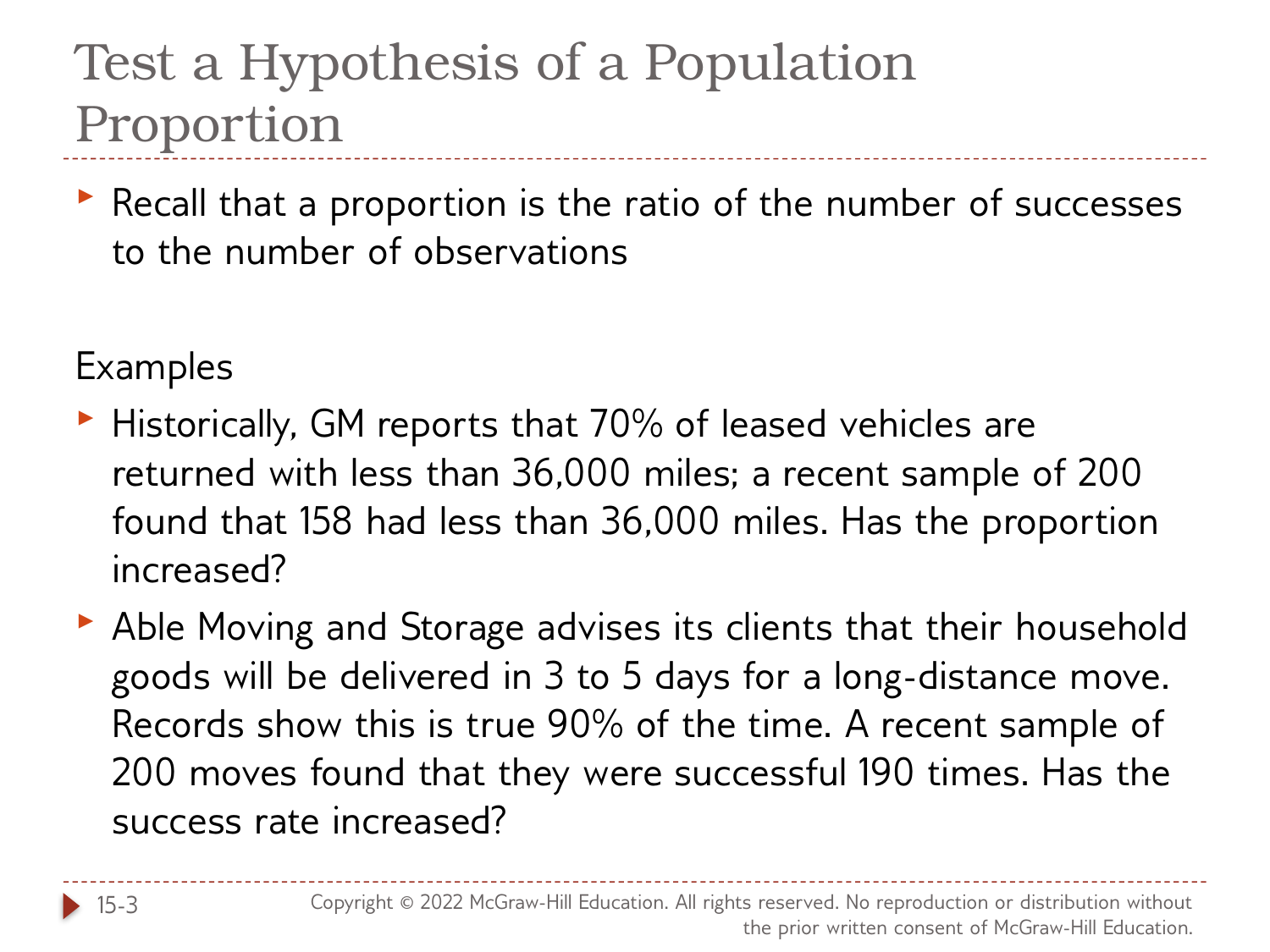

# Test a Hypothesis of a Population Proportion
Recall that a proportion is the ratio of the number of successes to the number of observations

Examples
Historically, GM reports that 70% of leased vehicles are returned with less than 36,000 miles; a recent sample of 200 found that 158 had less than 36,000 miles. Has the proportion increased?
Able Moving and Storage advises its clients that their household goods will be delivered in 3 to 5 days for a long-distance move. Records show this is true 90% of the time. A recent sample of 200 moves found that they were successful 190 times. Has the success rate increased?
15-3
Copyright © 2022 McGraw-Hill Education. All rights reserved. No reproduction or distribution without the prior written consent of McGraw-Hill Education.